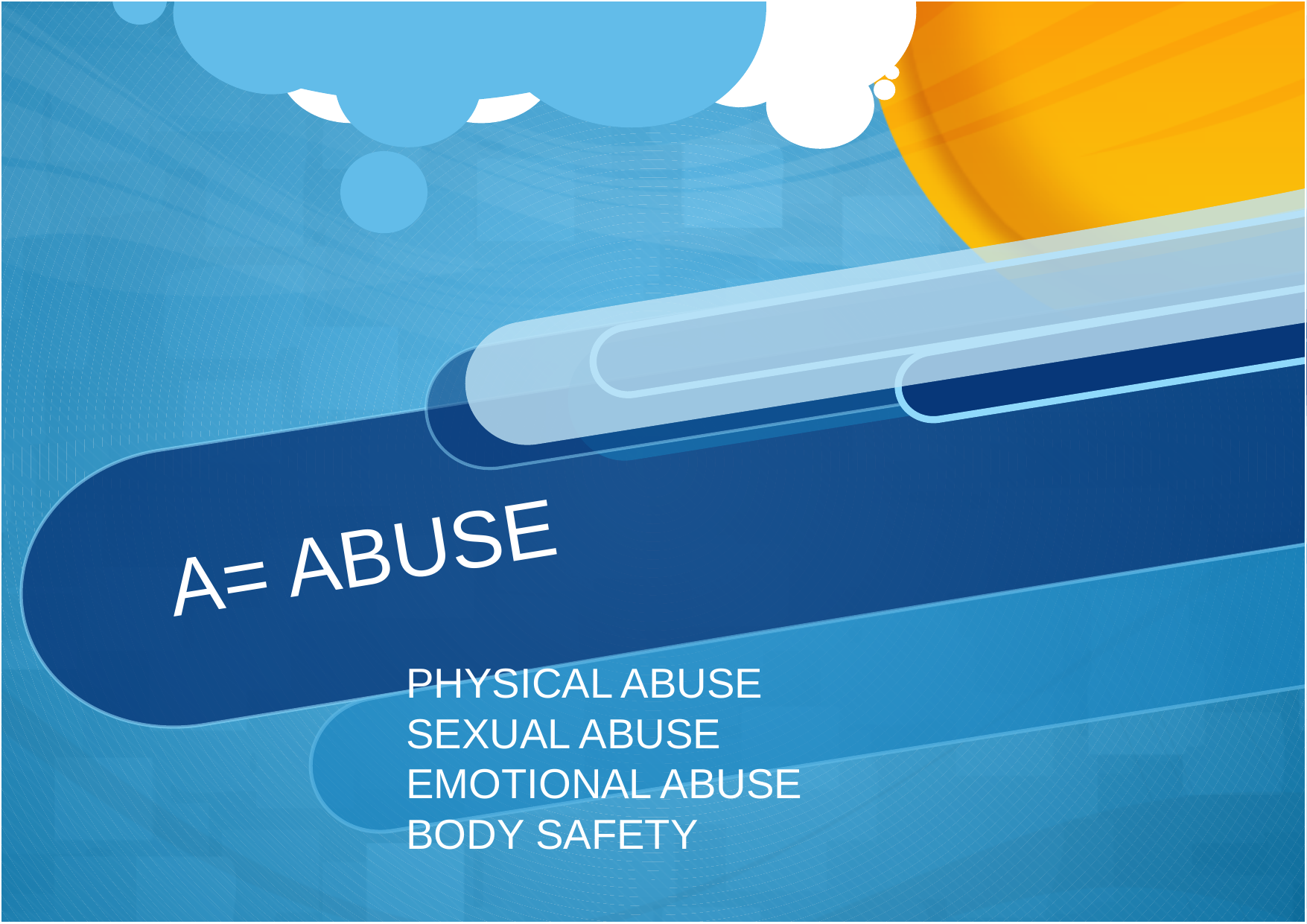

# A= ABUSE
PHYSICAL ABUSE
SEXUAL ABUSE
EMOTIONAL ABUSE
BODY SAFETY